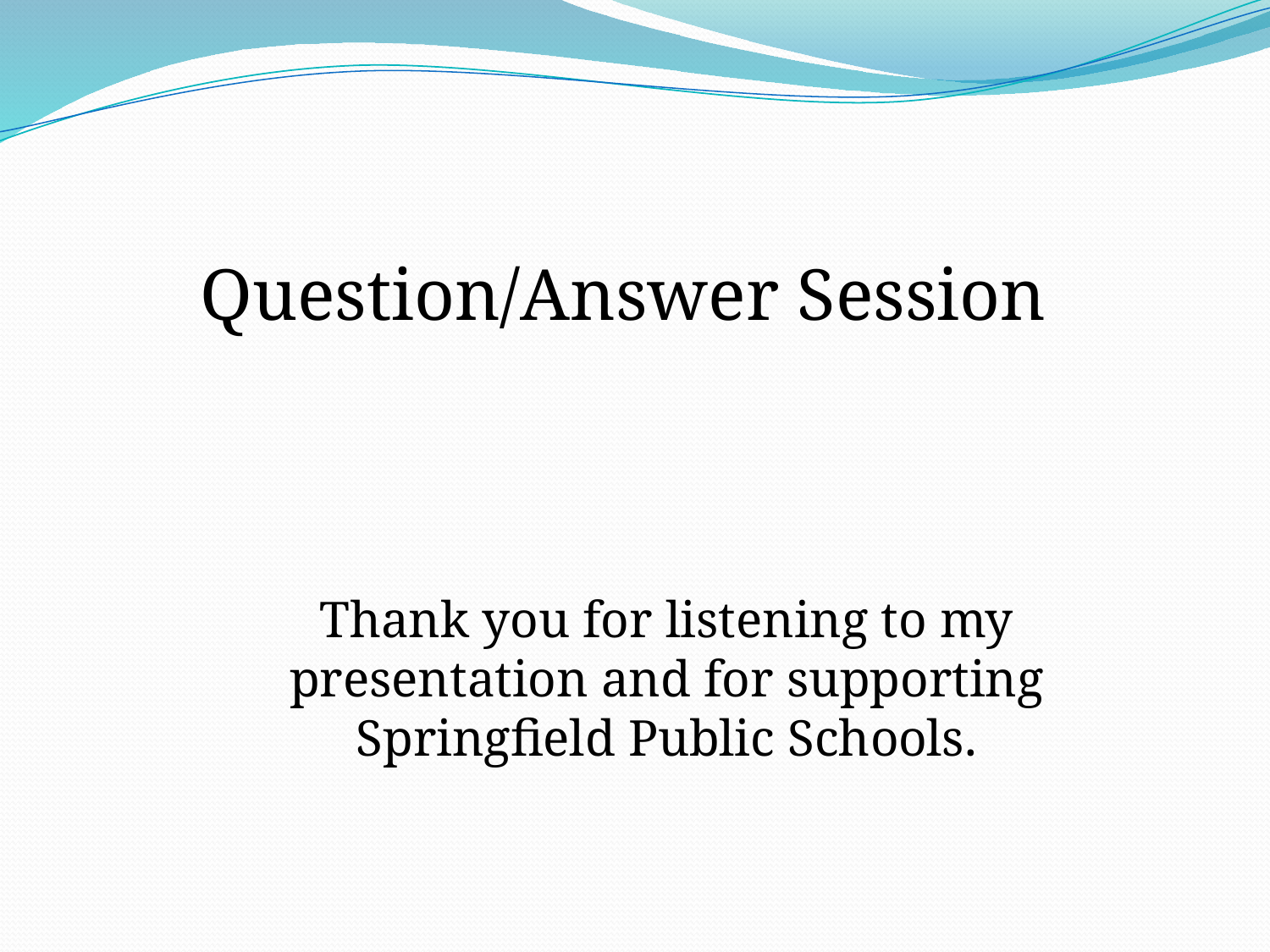

Question/Answer Session
Thank you for listening to my presentation and for supporting Springfield Public Schools.